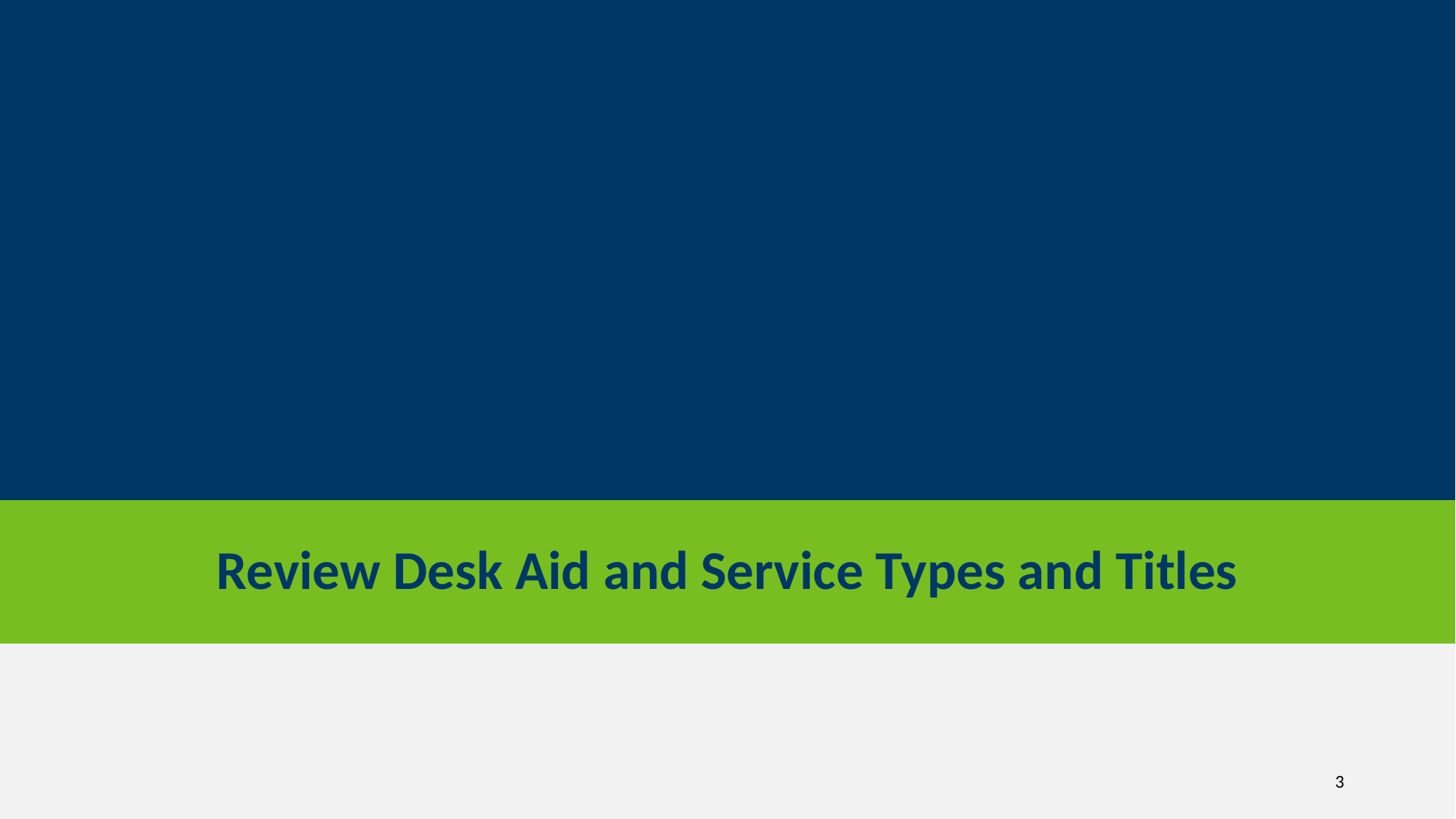

# Review Desk Aid and Service Types and Titles
3